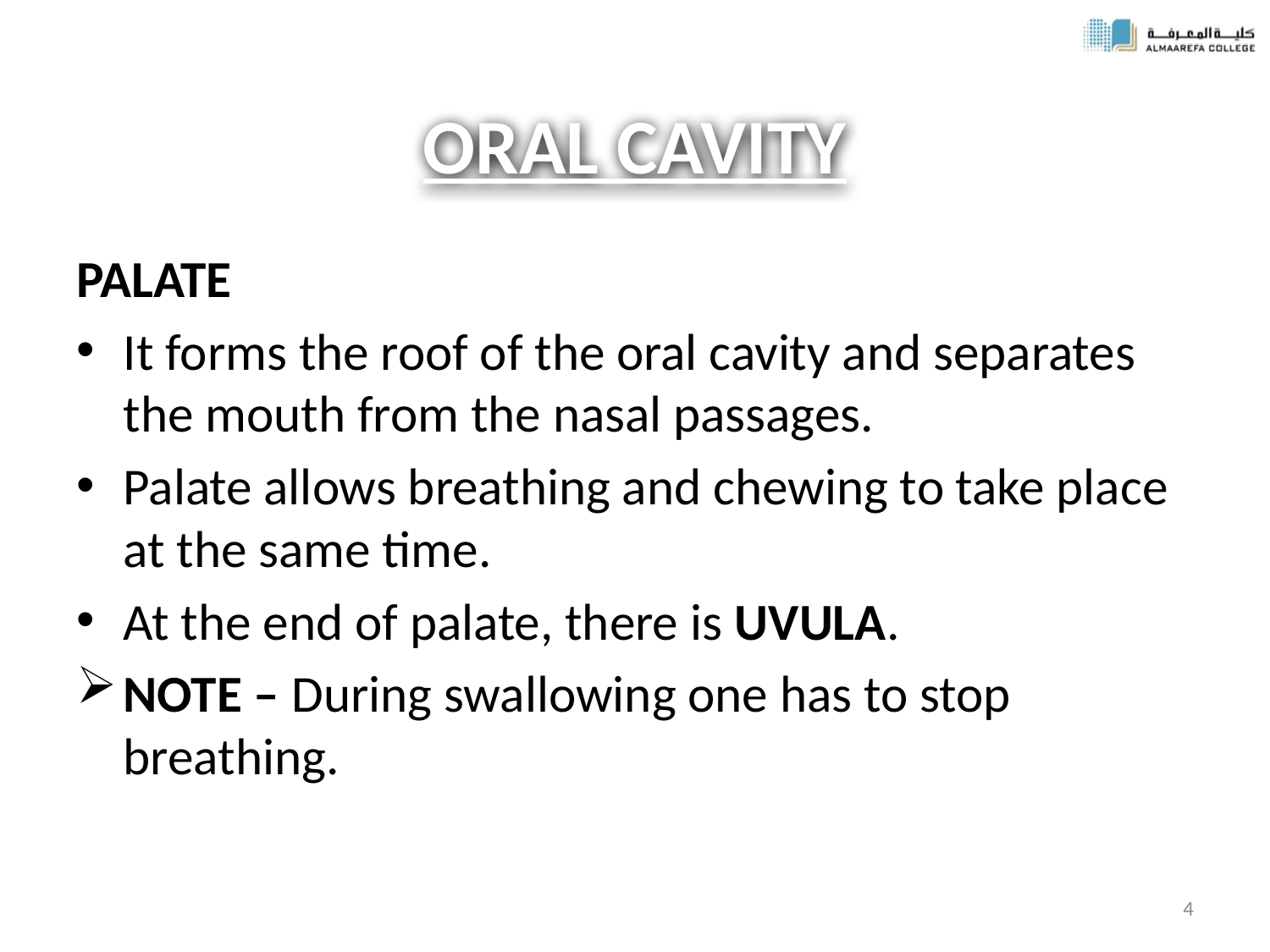

# ORAL CAVITY
PALATE
It forms the roof of the oral cavity and separates the mouth from the nasal passages.
Palate allows breathing and chewing to take place at the same time.
At the end of palate, there is UVULA.
NOTE – During swallowing one has to stop breathing.

4